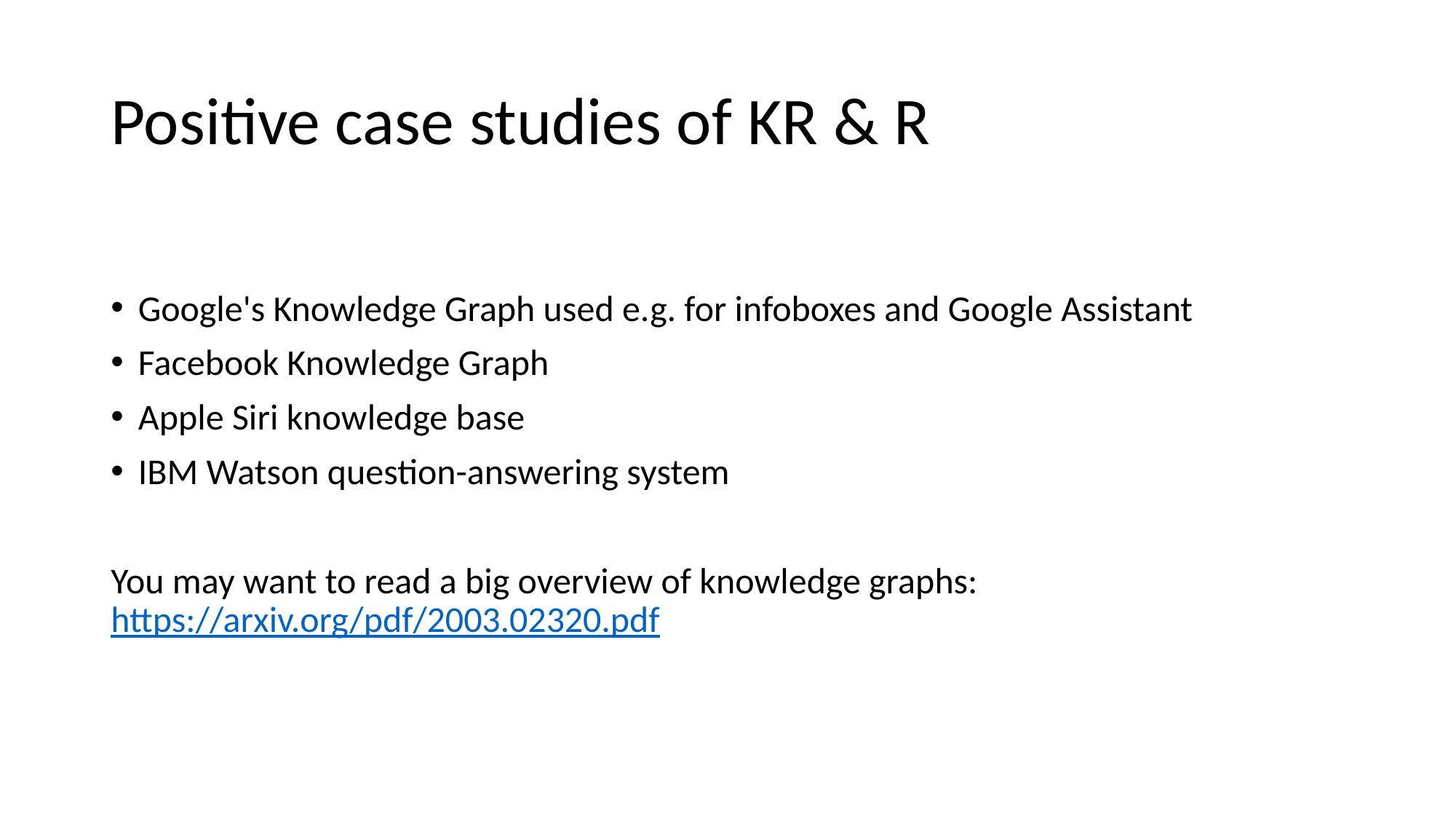

# Positive case studies of KR & R

Google's Knowledge Graph used e.g. for infoboxes and Google Assistant
Facebook Knowledge Graph
Apple Siri knowledge base
IBM Watson question-answering system

You may want to read a big overview of knowledge graphs: https://arxiv.org/pdf/2003.02320.pdf